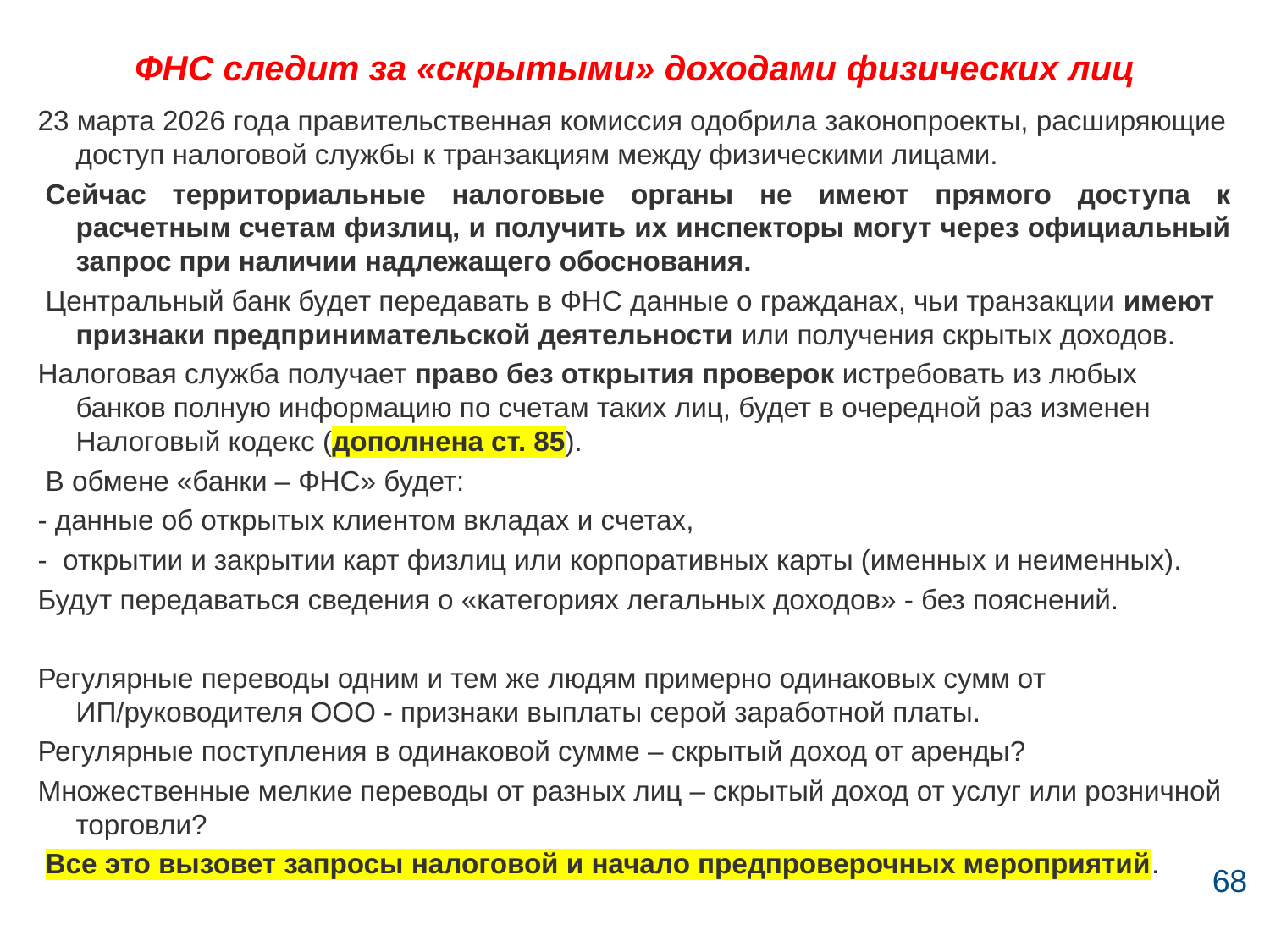

# ФНС следит за «скрытыми» доходами физических лиц
23 марта 2026 года правительственная комиссия одобрила законопроекты, расширяющие доступ налоговой службы к транзакциям между физическими лицами.
 Сейчас территориальные налоговые органы не имеют прямого доступа к расчетным счетам физлиц, и получить их инспекторы могут через официальный запрос при наличии надлежащего обоснования.
 Центральный банк будет передавать в ФНС данные о гражданах, чьи транзакции имеют признаки предпринимательской деятельности или получения скрытых доходов.
Налоговая служба получает право без открытия проверок истребовать из любых банков полную информацию по счетам таких лиц, будет в очередной раз изменен Налоговый кодекс (дополнена ст. 85).
 В обмене «банки – ФНС» будет:
- данные об открытых клиентом вкладах и счетах,
-  открытии и закрытии карт физлиц или корпоративных карты (именных и неименных).
Будут передаваться сведения о «категориях легальных доходов» - без пояснений.

Регулярные переводы одним и тем же людям примерно одинаковых сумм от ИП/руководителя ООО - признаки выплаты серой заработной платы.
Регулярные поступления в одинаковой сумме – скрытый доход от аренды?
Множественные мелкие переводы от разных лиц – скрытый доход от услуг или розничной торговли?
 Все это вызовет запросы налоговой и начало предпроверочных мероприятий.